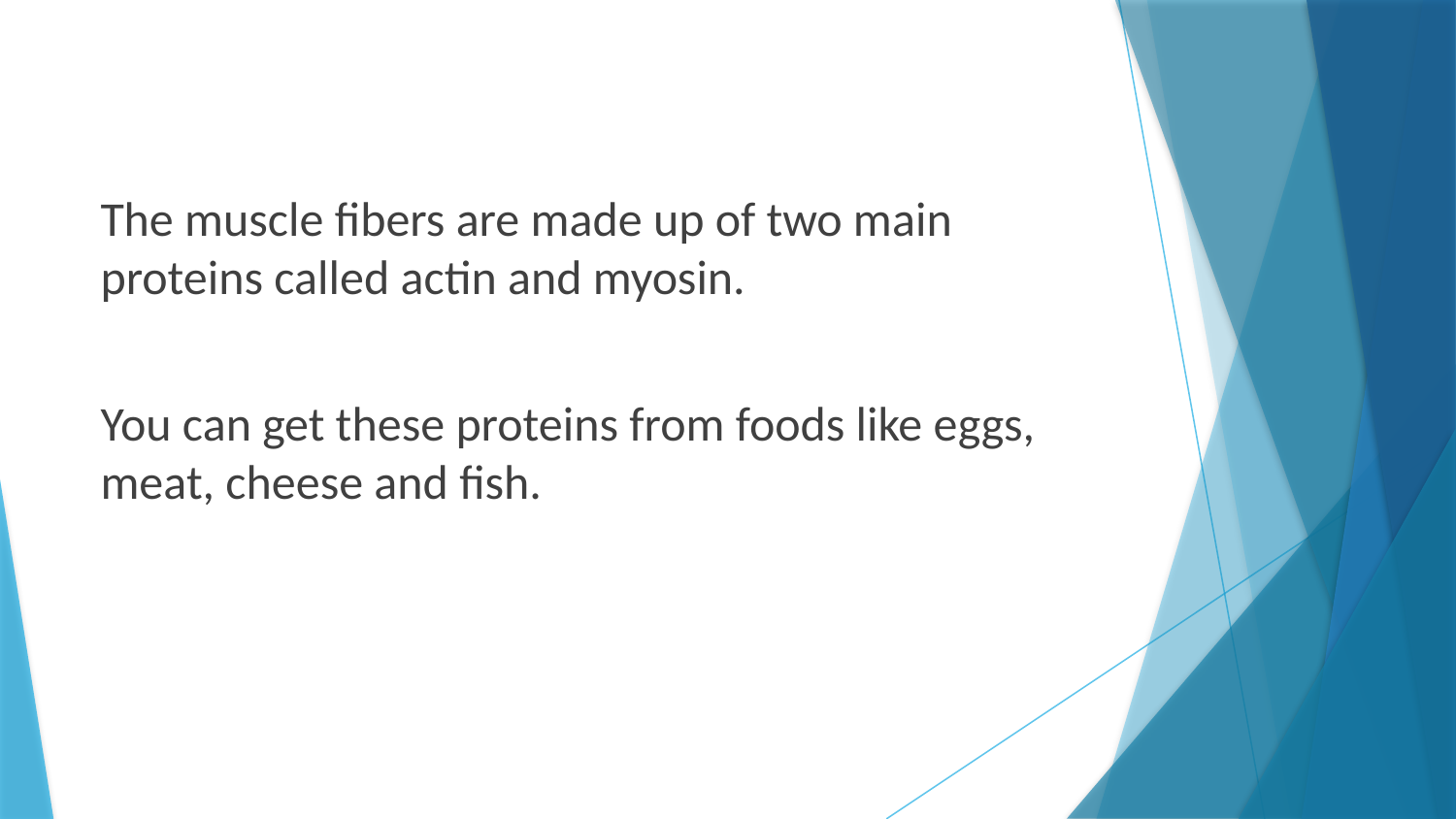

The muscle fibers are made up of two main proteins called actin and myosin.

You can get these proteins from foods like eggs, meat, cheese and fish.